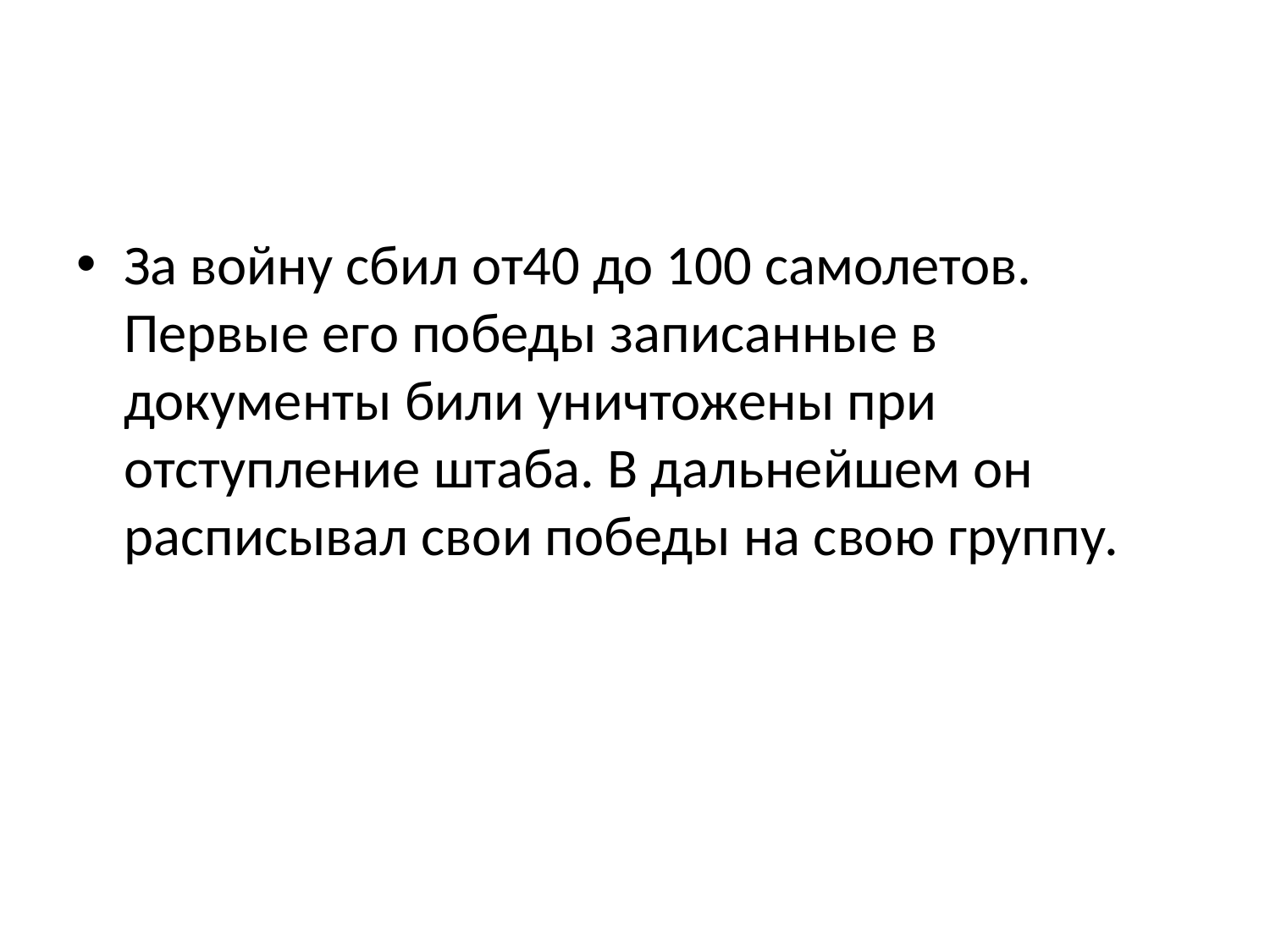

#
За войну сбил от40 до 100 самолетов. Первые его победы записанные в документы били уничтожены при отступление штаба. В дальнейшем он расписывал свои победы на свою группу.